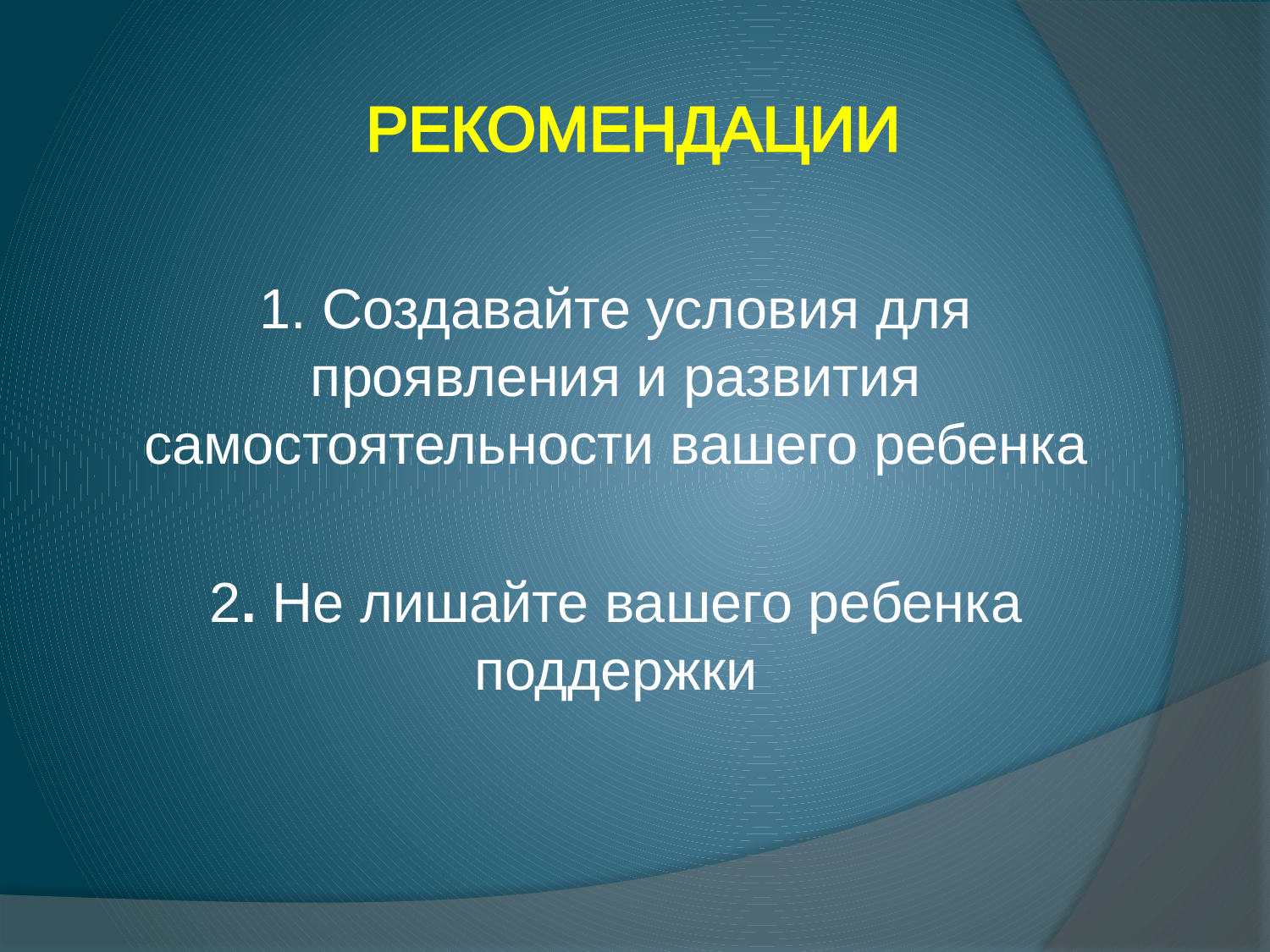

# РЕКОМЕНДАЦИИ
1. Создавайте условия для проявления и развития самостоятельности вашего ребенка

2. Не лишайте вашего ребенка поддержки